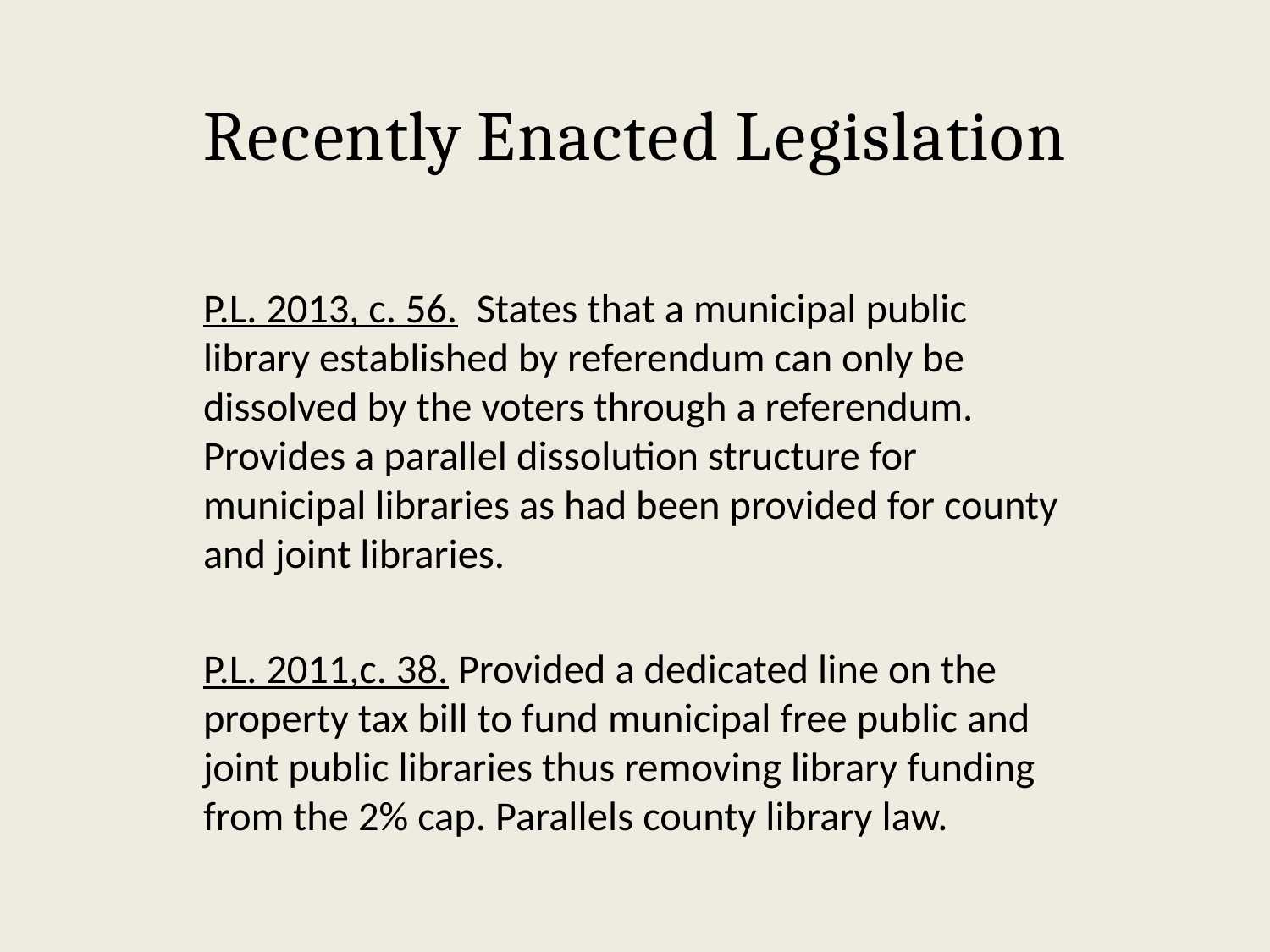

# Recently Enacted Legislation
P.L. 2013, c. 56.  States that a municipal public library established by referendum can only be dissolved by the voters through a referendum. Provides a parallel dissolution structure for municipal libraries as had been provided for county and joint libraries.

P.L. 2011,c. 38. Provided a dedicated line on the property tax bill to fund municipal free public and joint public libraries thus removing library funding from the 2% cap. Parallels county library law.